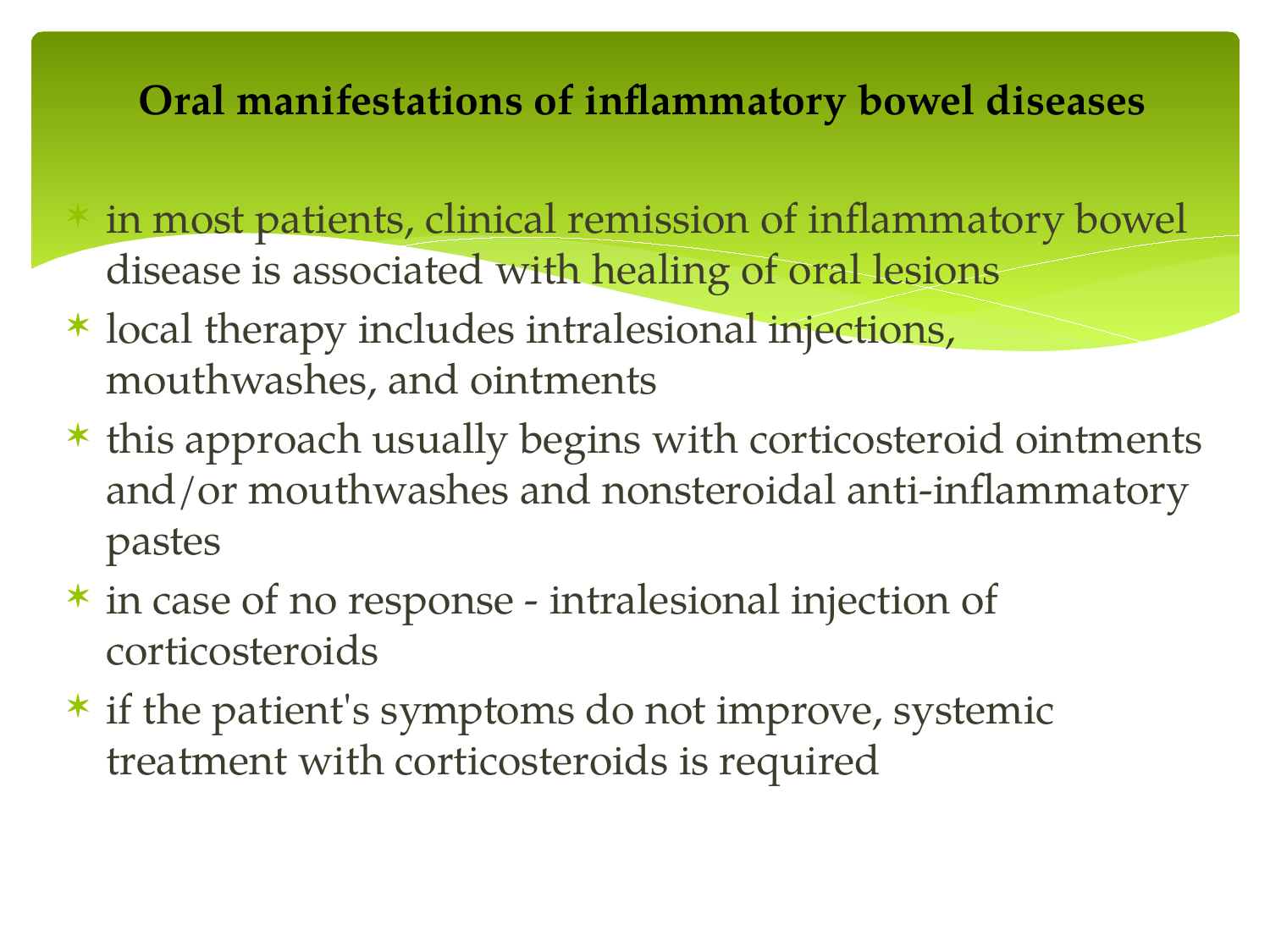

Oral manifestations of inflammatory bowel diseases

in most patients, clinical remission of inflammatory bowel disease is associated with healing of oral lesions
local therapy includes intralesional injections, mouthwashes, and ointments
this approach usually begins with corticosteroid ointments and/or mouthwashes and nonsteroidal anti-inflammatory pastes
in case of no response - intralesional injection of corticosteroids
if the patient's symptoms do not improve, systemic treatment with corticosteroids is required